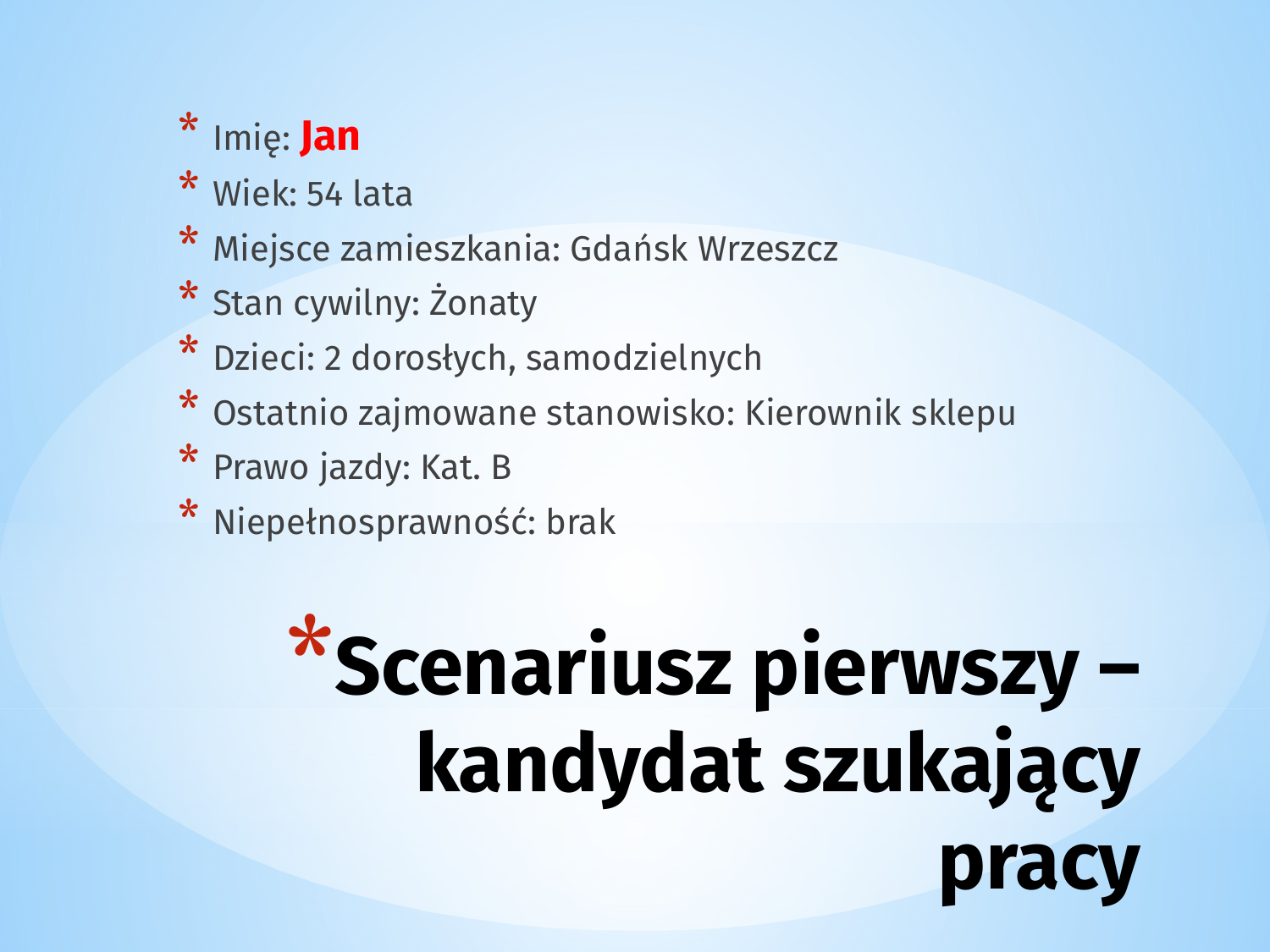

Imię: Jan
 Wiek: 54 lata
 Miejsce zamieszkania: Gdańsk Wrzeszcz
 Stan cywilny: Żonaty
 Dzieci: 2 dorosłych, samodzielnych
 Ostatnio zajmowane stanowisko: Kierownik sklepu
 Prawo jazdy: Kat. B
 Niepełnosprawność: brak
# Scenariusz pierwszy – kandydat szukający pracy